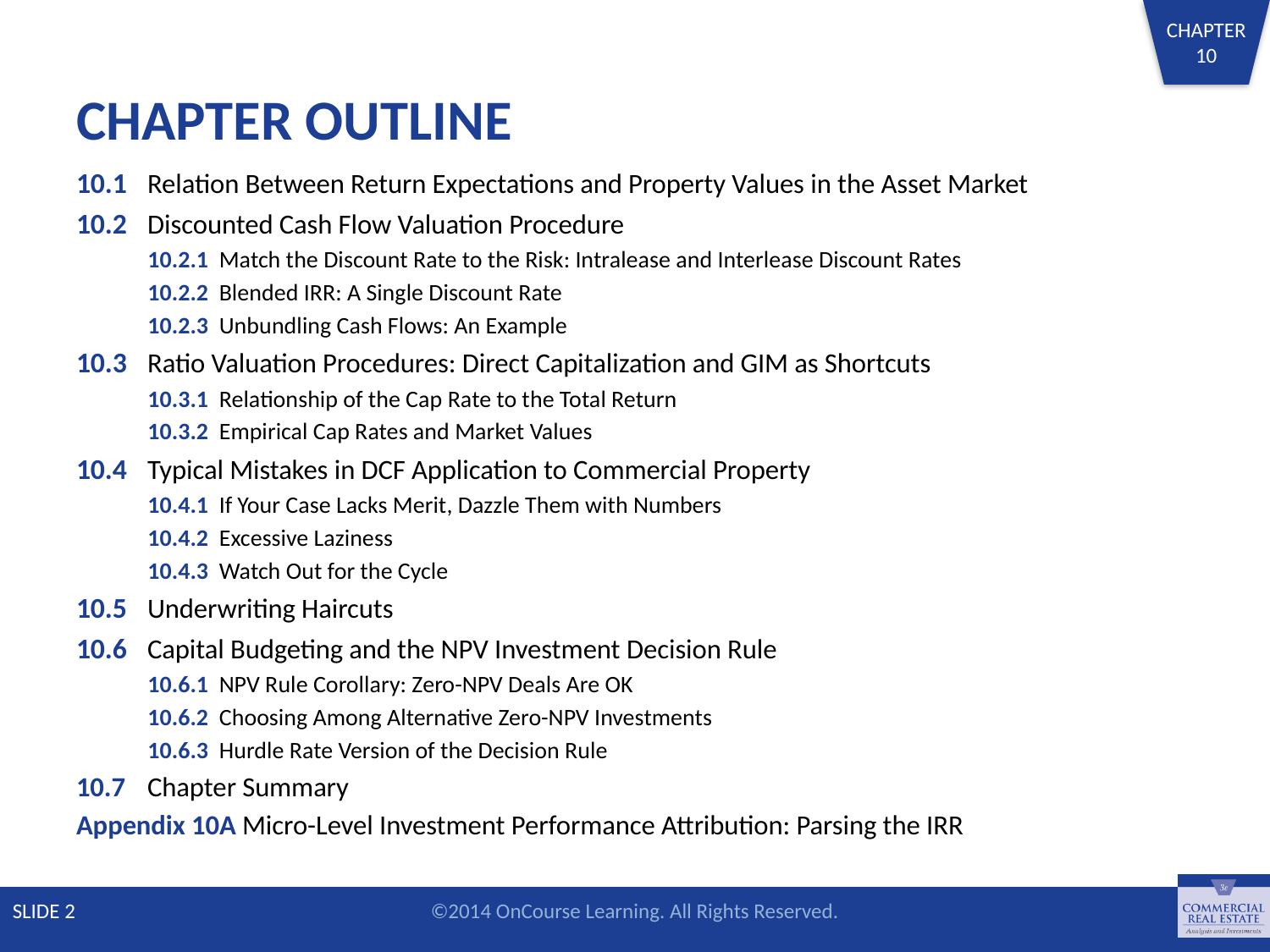

# CHAPTER OUTLINE
10.1 	Relation Between Return Expectations and Property Values in the Asset Market
10.2 	Discounted Cash Flow Valuation Procedure
10.2.1 	Match the Discount Rate to the Risk: Intralease and Interlease Discount Rates
10.2.2 	Blended IRR: A Single Discount Rate
10.2.3 	Unbundling Cash Flows: An Example
10.3 	Ratio Valuation Procedures: Direct Capitalization and GIM as Shortcuts
10.3.1 	Relationship of the Cap Rate to the Total Return
10.3.2 	Empirical Cap Rates and Market Values
10.4 	Typical Mistakes in DCF Application to Commercial Property
10.4.1 	If Your Case Lacks Merit, Dazzle Them with Numbers
10.4.2 	Excessive Laziness
10.4.3 	Watch Out for the Cycle
10.5 	Underwriting Haircuts
10.6 	Capital Budgeting and the NPV Investment Decision Rule
10.6.1 	NPV Rule Corollary: Zero-NPV Deals Are OK
10.6.2 	Choosing Among Alternative Zero-NPV Investments
10.6.3 	Hurdle Rate Version of the Decision Rule
10.7 	Chapter Summary
Appendix 10A Micro-Level Investment Performance Attribution: Parsing the IRR
SLIDE 2